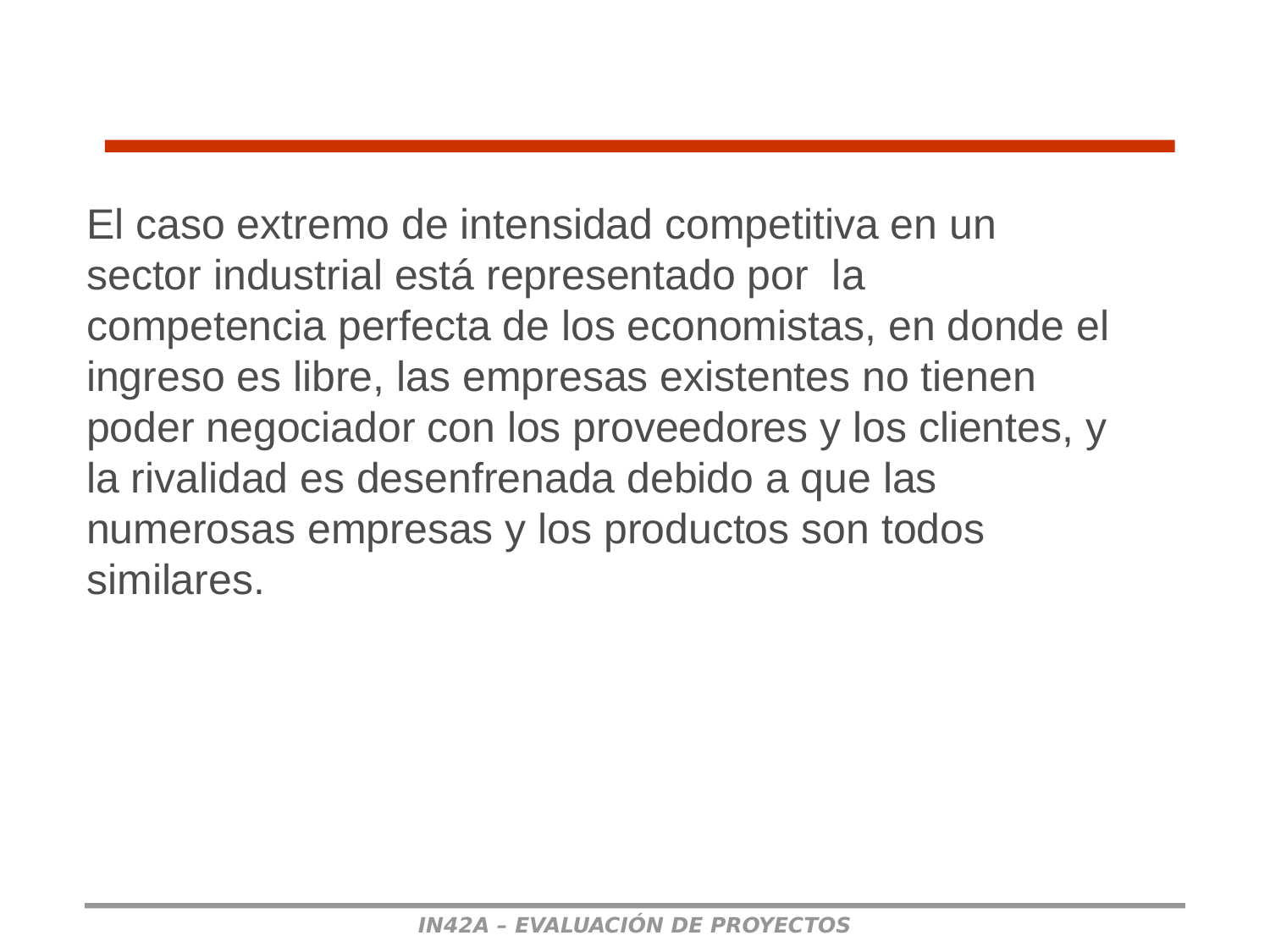

El caso extremo de intensidad competitiva en un sector industrial está representado por  la competencia perfecta de los economistas, en donde el ingreso es libre, las empresas existentes no tienen poder negociador con los proveedores y los clientes, y la rivalidad es desenfrenada debido a que las numerosas empresas y los productos son todos similares.
IN42A – EVALUACIÓN DE PROYECTOS